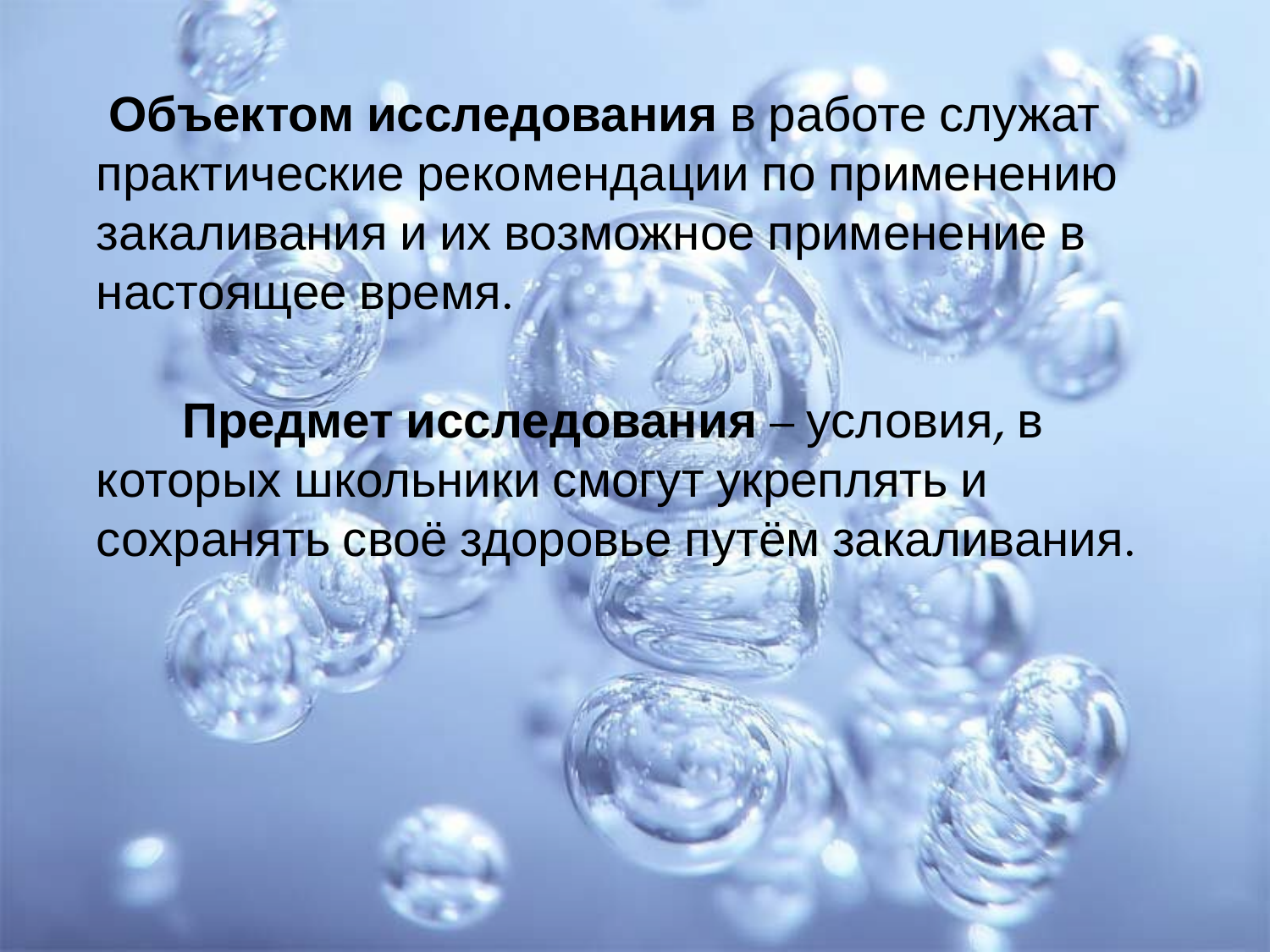

Объектом исследования в работе служат практические рекомендации по применению закаливания и их возможное применение в настоящее время.
       Предмет исследования – условия, в которых школьники смогут укреплять и сохранять своё здоровье путём закаливания.